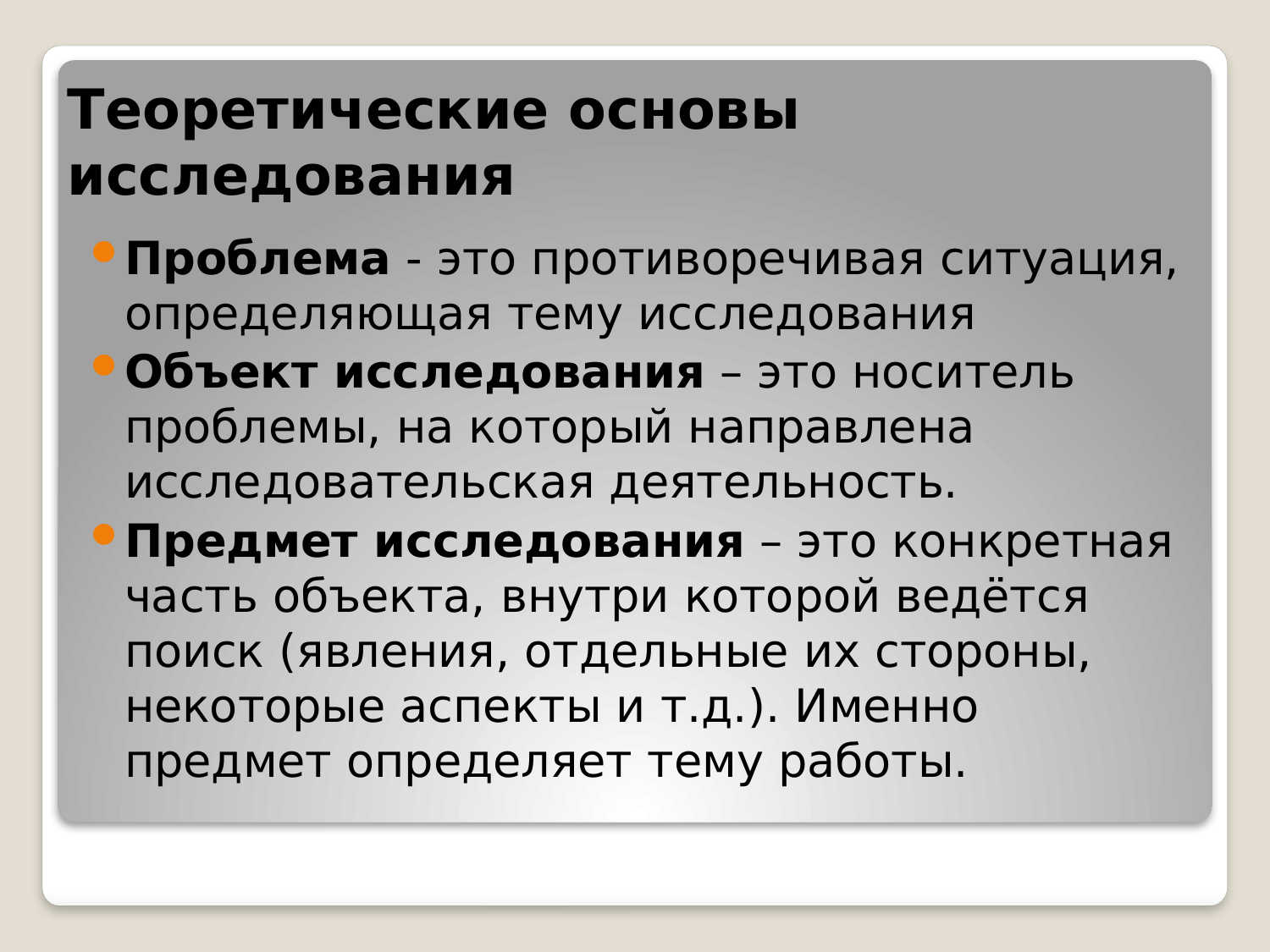

# Теоретические основы исследования
Проблема - это противоречивая ситуация, определяющая тему исследования
Объект исследования – это носитель проблемы, на который направлена исследовательская деятельность.
Предмет исследования – это конкретная часть объекта, внутри которой ведётся поиск (явления, отдельные их стороны, некоторые аспекты и т.д.). Именно предмет определяет тему работы.